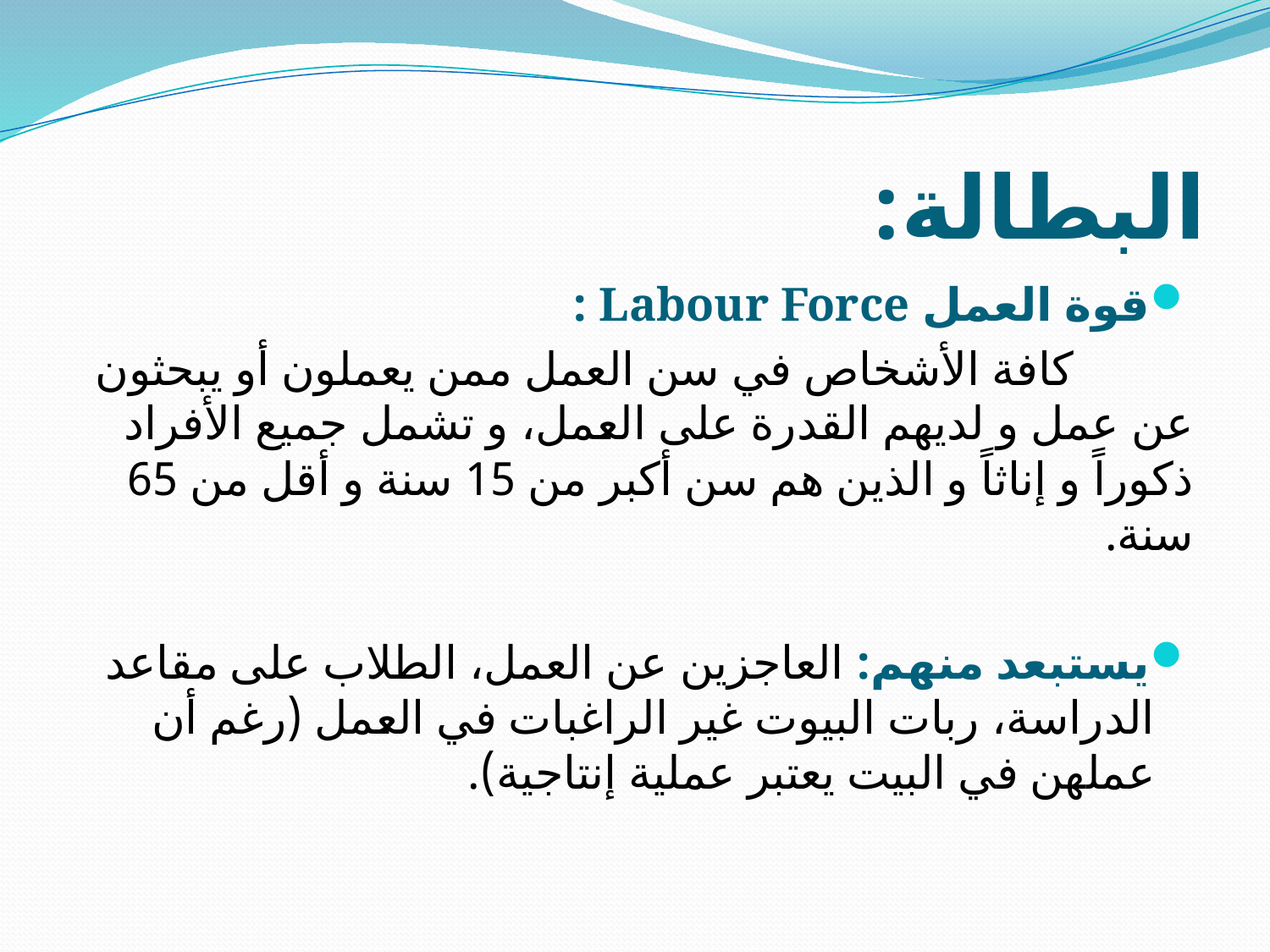

# البطالة:
قوة العمل Labour Force :
          كافة الأشخاص في سن العمل ممن يعملون أو يبحثون عن عمل و لديهم القدرة على العمل، و تشمل جميع الأفراد ذكوراً و إناثاً و الذين هم سن أكبر من 15 سنة و أقل من 65 سنة.

يستبعد منهم: العاجزين عن العمل، الطلاب على مقاعد الدراسة، ربات البيوت غير الراغبات في العمل (رغم أن عملهن في البيت يعتبر عملية إنتاجية).